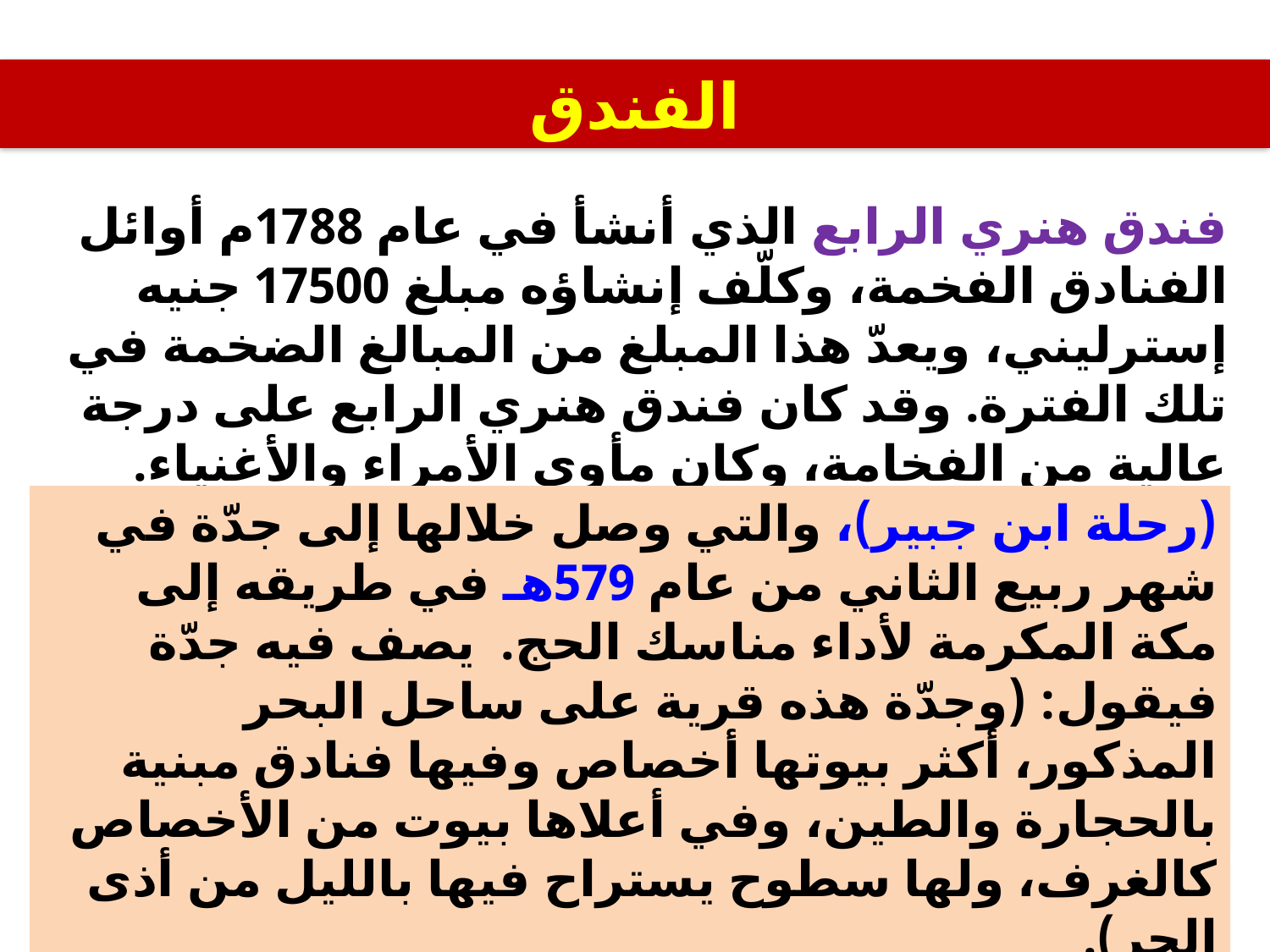

الفندق
فندق هنري الرابع الذي أنشأ في عام 1788م أوائل الفنادق الفخمة، وكلّف إنشاؤه مبلغ 17500 جنيه إسترليني، ويعدّ هذا المبلغ من المبالغ الضخمة في تلك الفترة. وقد كان فندق هنري الرابع على درجة عالية من الفخامة، وكان مأوى الأمراء والأغنياء. وكان الفندق يحتوي على (60) سرير.
(رحلة ابن جبير)، والتي وصل خلالها إلى جدّة في شهر ربيع الثاني من عام 579هـ في طريقه إلى مكة المكرمة لأداء مناسك الحج.  يصف فيه جدّة فيقول: (وجدّة هذه قرية على ساحل البحر المذكور، أكثر بيوتها أخصاص وفيها فنادق مبنية بالحجارة والطين، وفي أعلاها بيوت من الأخصاص كالغرف، ولها سطوح يستراح فيها بالليل من أذى الحر).